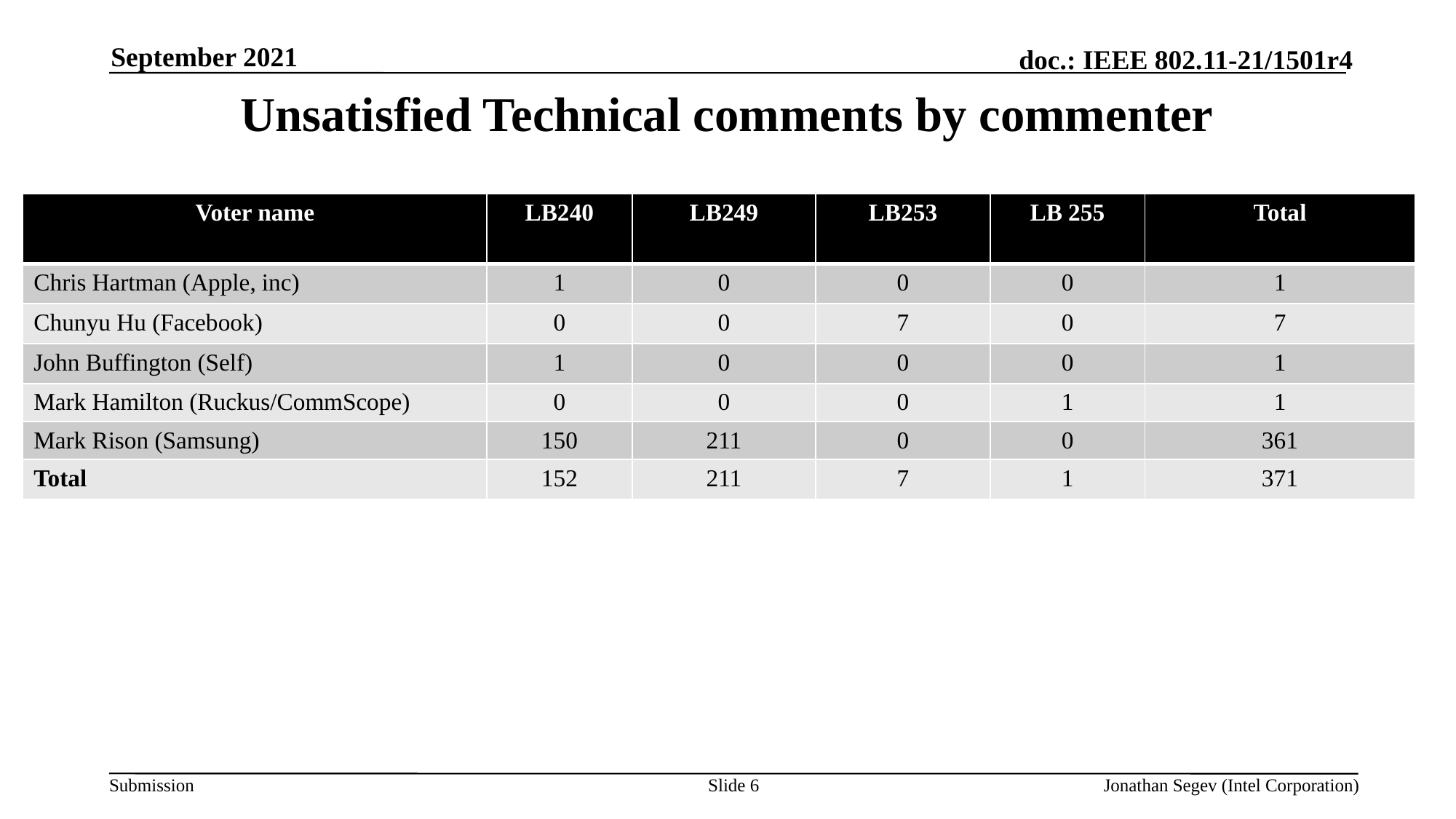

September 2021
# Unsatisfied Technical comments by commenter
| Voter name | LB240 | LB249 | LB253 | LB 255 | Total |
| --- | --- | --- | --- | --- | --- |
| Chris Hartman (Apple, inc) | 1 | 0 | 0 | 0 | 1 |
| Chunyu Hu (Facebook) | 0 | 0 | 7 | 0 | 7 |
| John Buffington (Self) | 1 | 0 | 0 | 0 | 1 |
| Mark Hamilton (Ruckus/CommScope) | 0 | 0 | 0 | 1 | 1 |
| Mark Rison (Samsung) | 150 | 211 | 0 | 0 | 361 |
| Total | 152 | 211 | 7 | 1 | 371 |
Slide 6
Jonathan Segev (Intel Corporation)